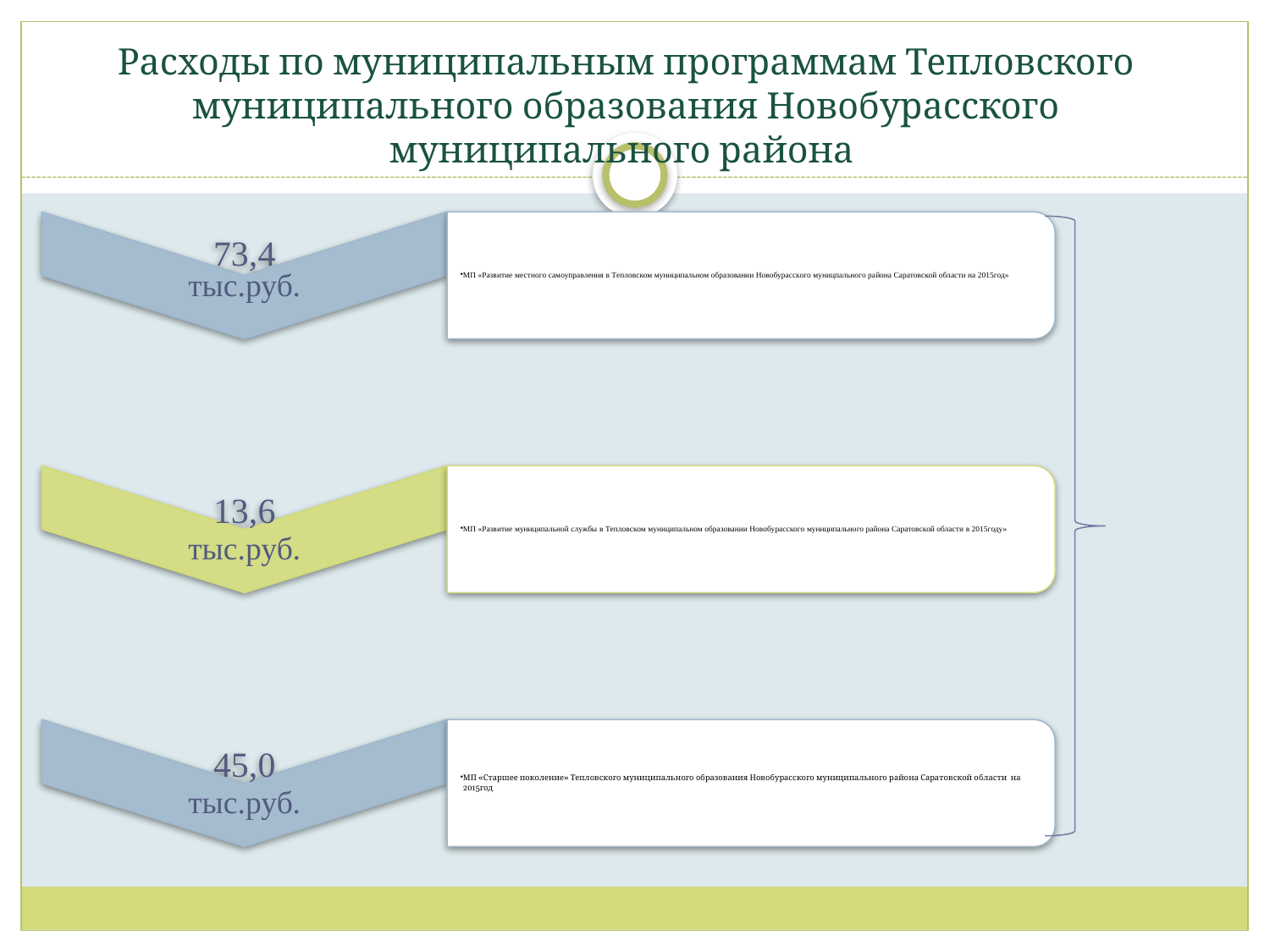

# Расходы по муниципальным программам Тепловского муниципального образования Новобурасского муниципального района
73,4
тыс.руб.
МП «Развитие местного самоуправления в Тепловском муниципальном образовании Новобурасского муницпального района Саратовской области на 2015год»
МП «Развитие муниципальной службы в Тепловском муниципальном образовании Новобурасского муниципального района Саратовской области в 2015году»
45,0
тыс.руб.
МП «Старшее поколение» Тепловского муниципального образования Новобурасского муниципального района Саратовской области  на 2015год
13,6
тыс.руб.